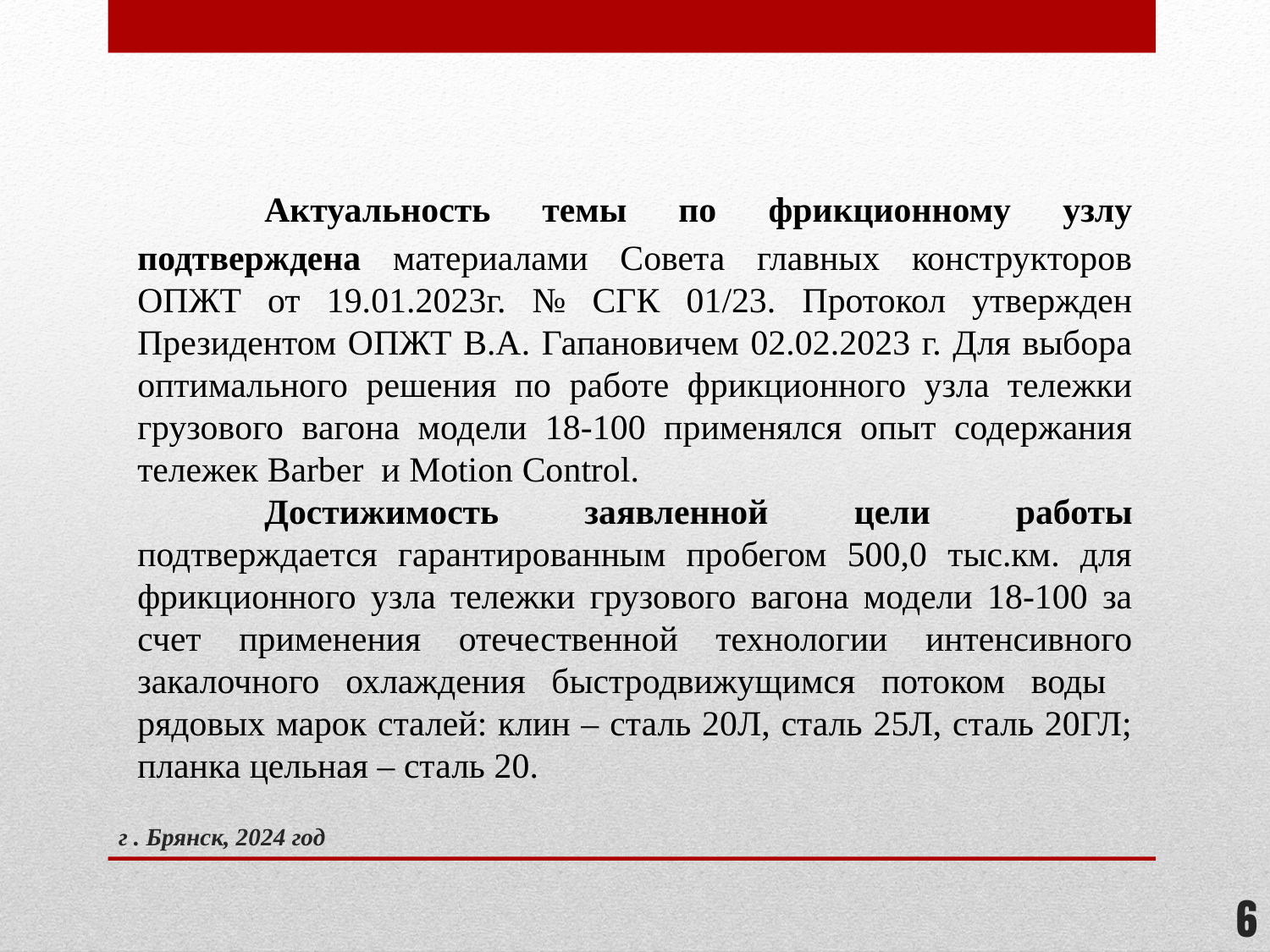

Актуальность темы по фрикционному узлу подтверждена материалами Совета главных конструкторов ОПЖТ от 19.01.2023г. № СГК 01/23. Протокол утвержден Президентом ОПЖТ В.А. Гапановичем 02.02.2023 г. Для выбора оптимального решения по работе фрикционного узла тележки грузового вагона модели 18-100 применялся опыт содержания тележек Barber  и Motion Control.
	Достижимость заявленной цели работы подтверждается гарантированным пробегом 500,0 тыс.км. для фрикционного узла тележки грузового вагона модели 18-100 за счет применения отечественной технологии интенсивного закалочного охлаждения быстродвижущимся потоком воды  рядовых марок сталей: клин – сталь 20Л, сталь 25Л, сталь 20ГЛ; планка цельная – сталь 20.

# г . Брянск, 2024 год
6